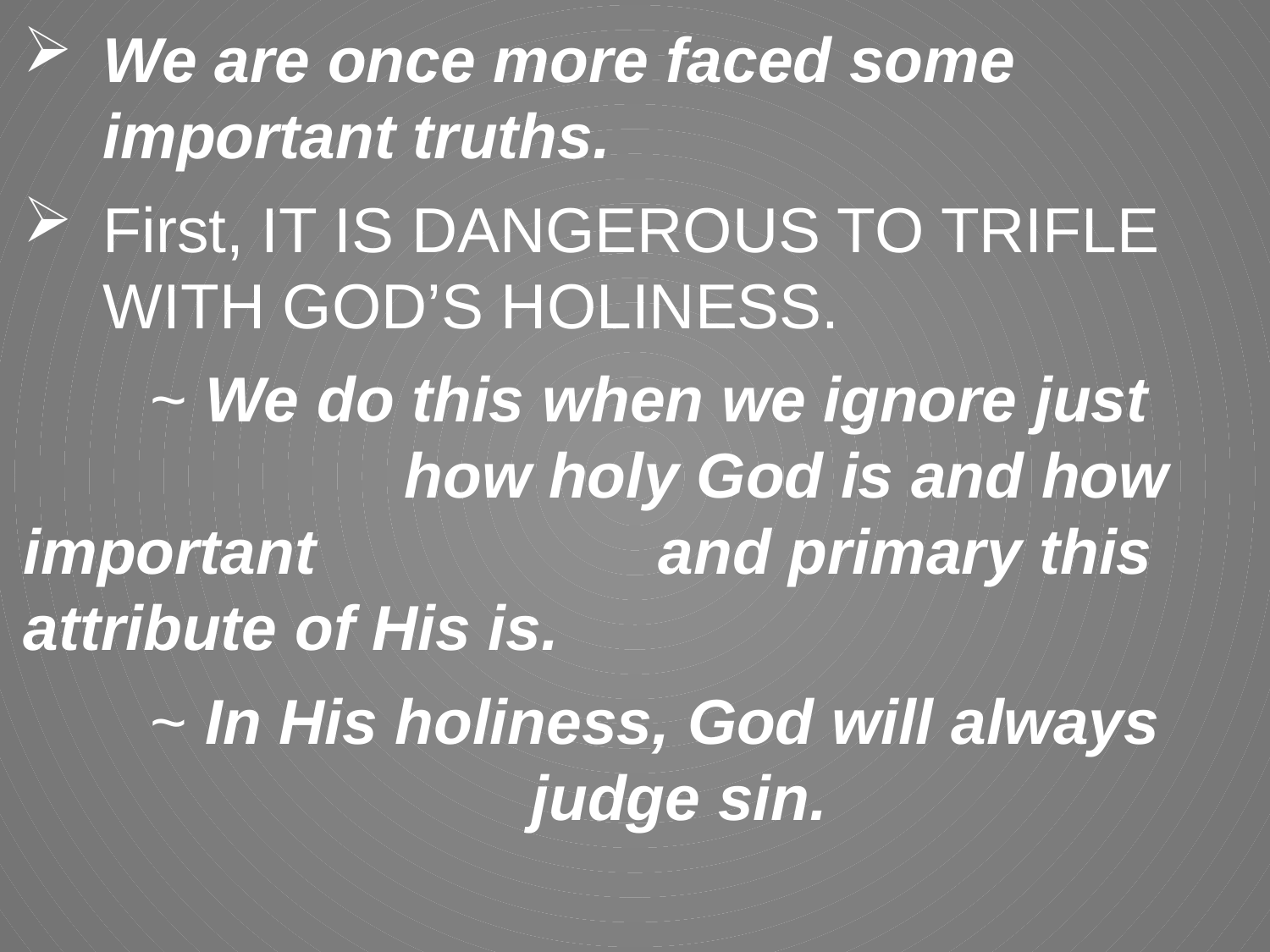

We are once more faced some important truths.
First, IT IS DANGEROUS TO TRIFLE WITH GOD’S HOLINESS.
	~ We do this when we ignore just 				how holy God is and how important 			and primary this attribute of His is.
	~ In His holiness, God will always 				judge sin.